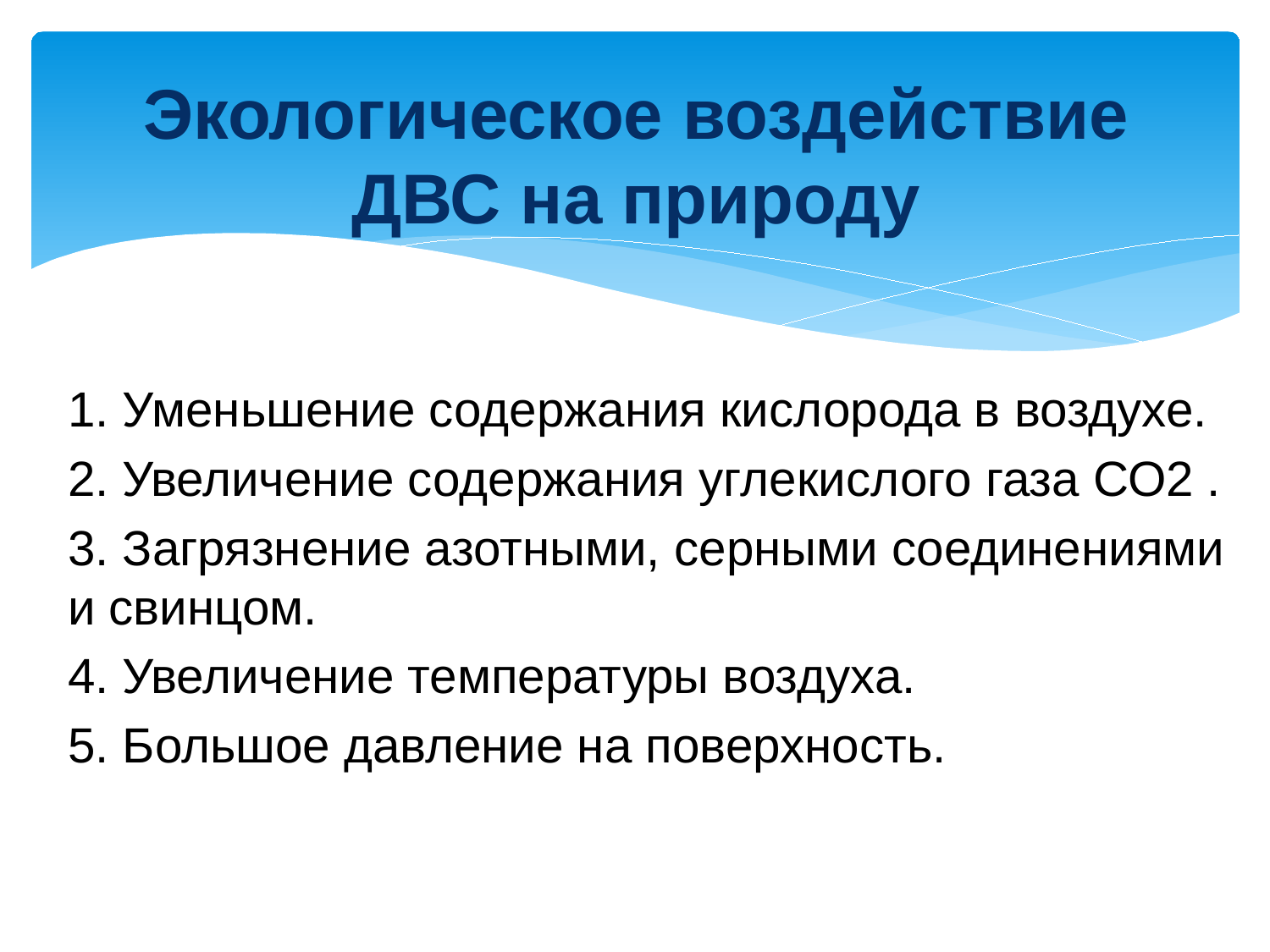

# Экологическое воздействие ДВС на природу
1. Уменьшение содержания кислорода в воздухе.
2. Увеличение содержания углекислого газа СО2 .
3. Загрязнение азотными, серными соединениями и свинцом.
4. Увеличение температуры воздуха.
5. Большое давление на поверхность.